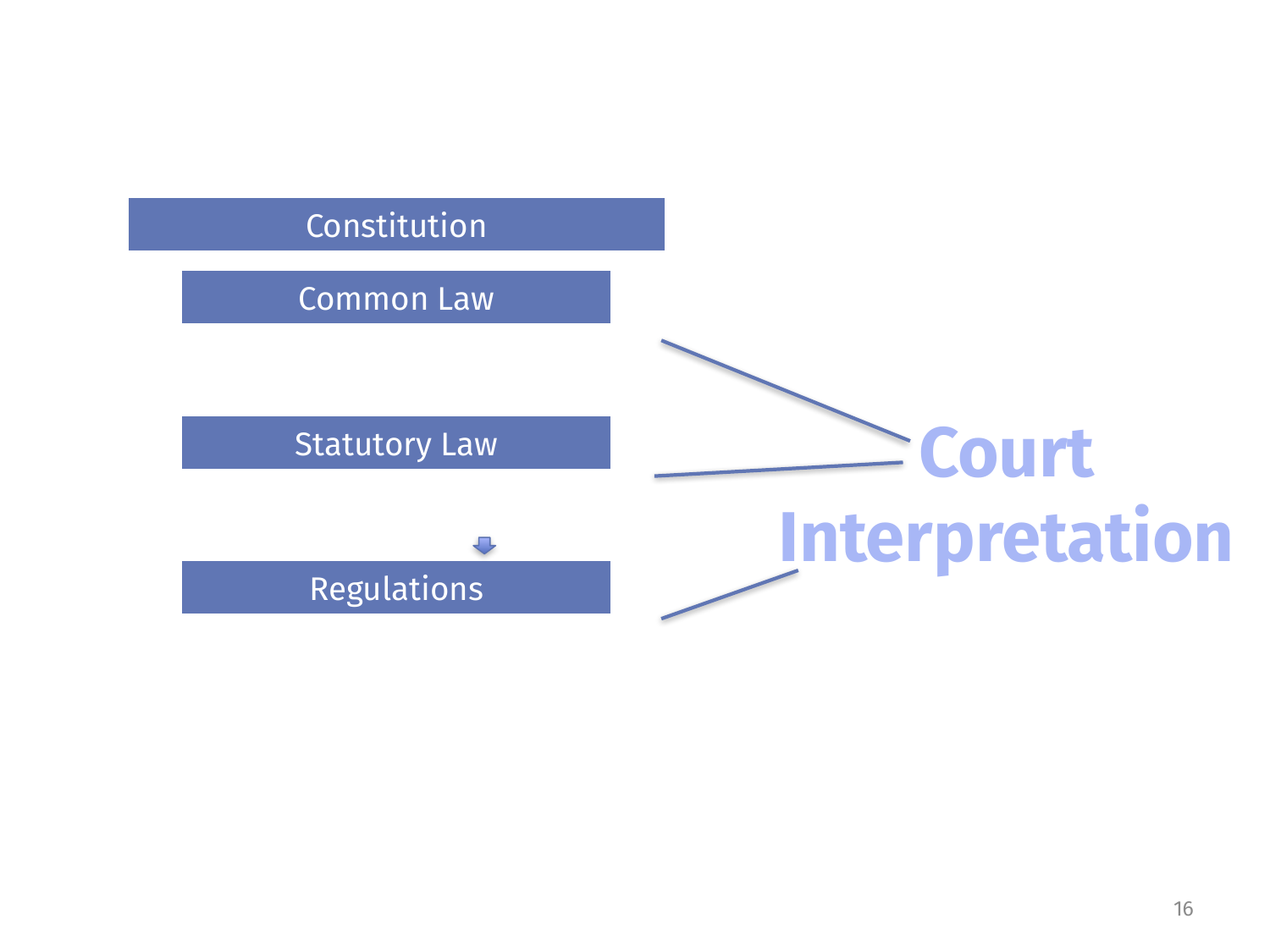

Constitution
Common Law
Statutory Law
Regulations
Court
Interpretation

16